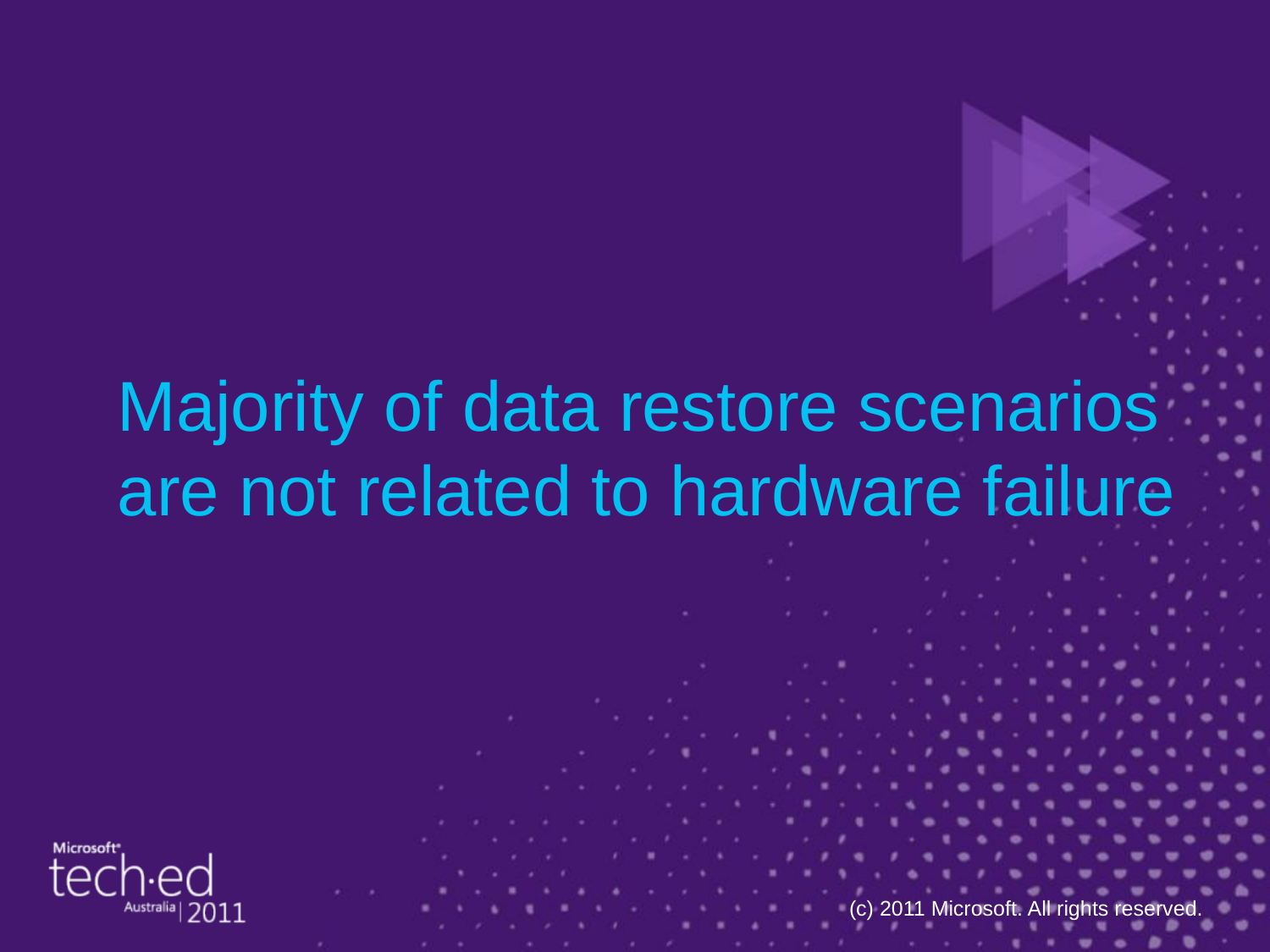

# Majority of data restore scenarios are not related to hardware failure
(c) 2011 Microsoft. All rights reserved.